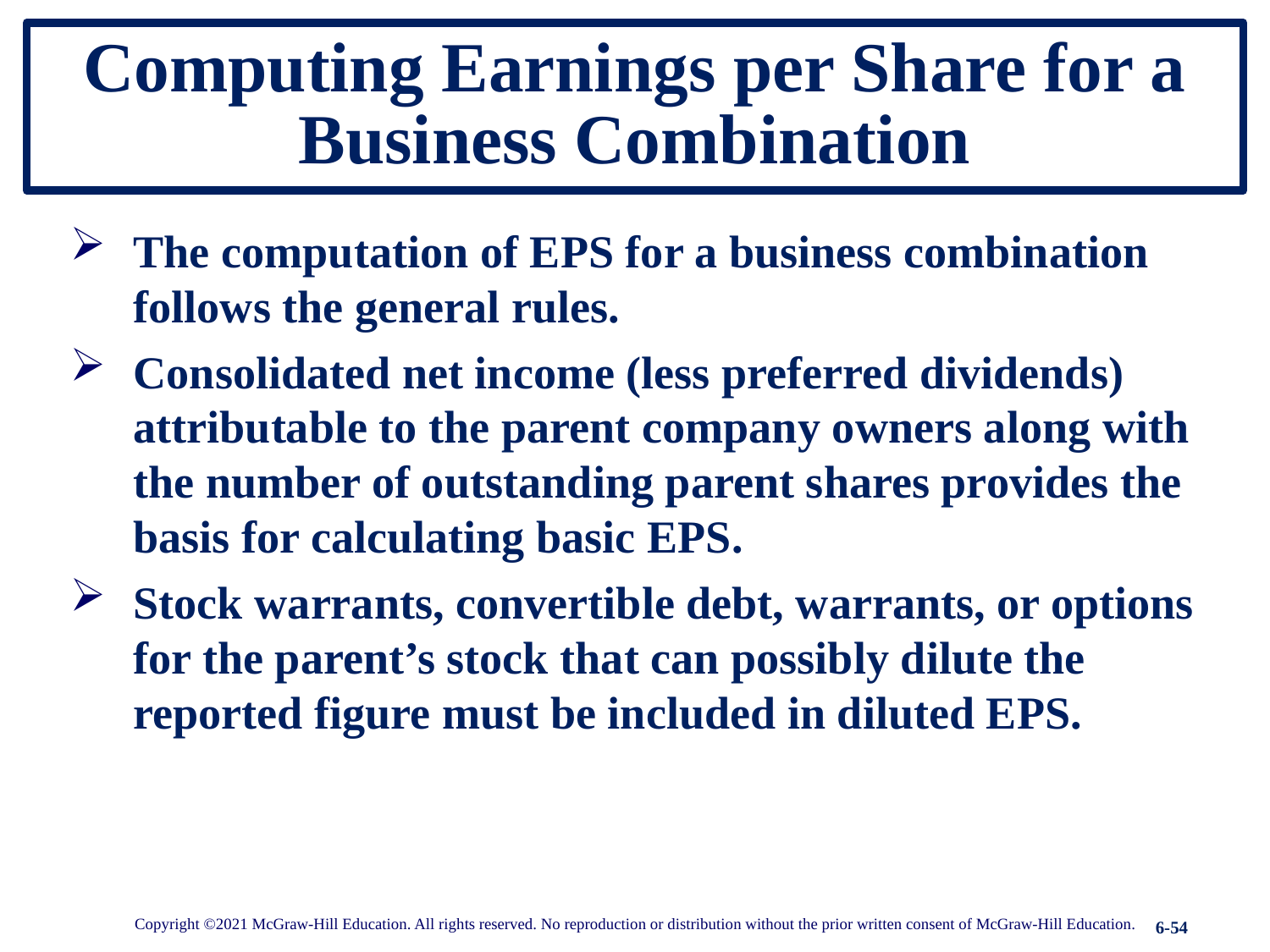

# Computing Earnings per Share for a Business Combination
The computation of EPS for a business combination follows the general rules.
Consolidated net income (less preferred dividends) attributable to the parent company owners along with the number of outstanding parent shares provides the basis for calculating basic EPS.
Stock warrants, convertible debt, warrants, or options for the parent’s stock that can possibly dilute the reported figure must be included in diluted EPS.
Copyright ©2021 McGraw-Hill Education. All rights reserved. No reproduction or distribution without the prior written consent of McGraw-Hill Education.
6-54